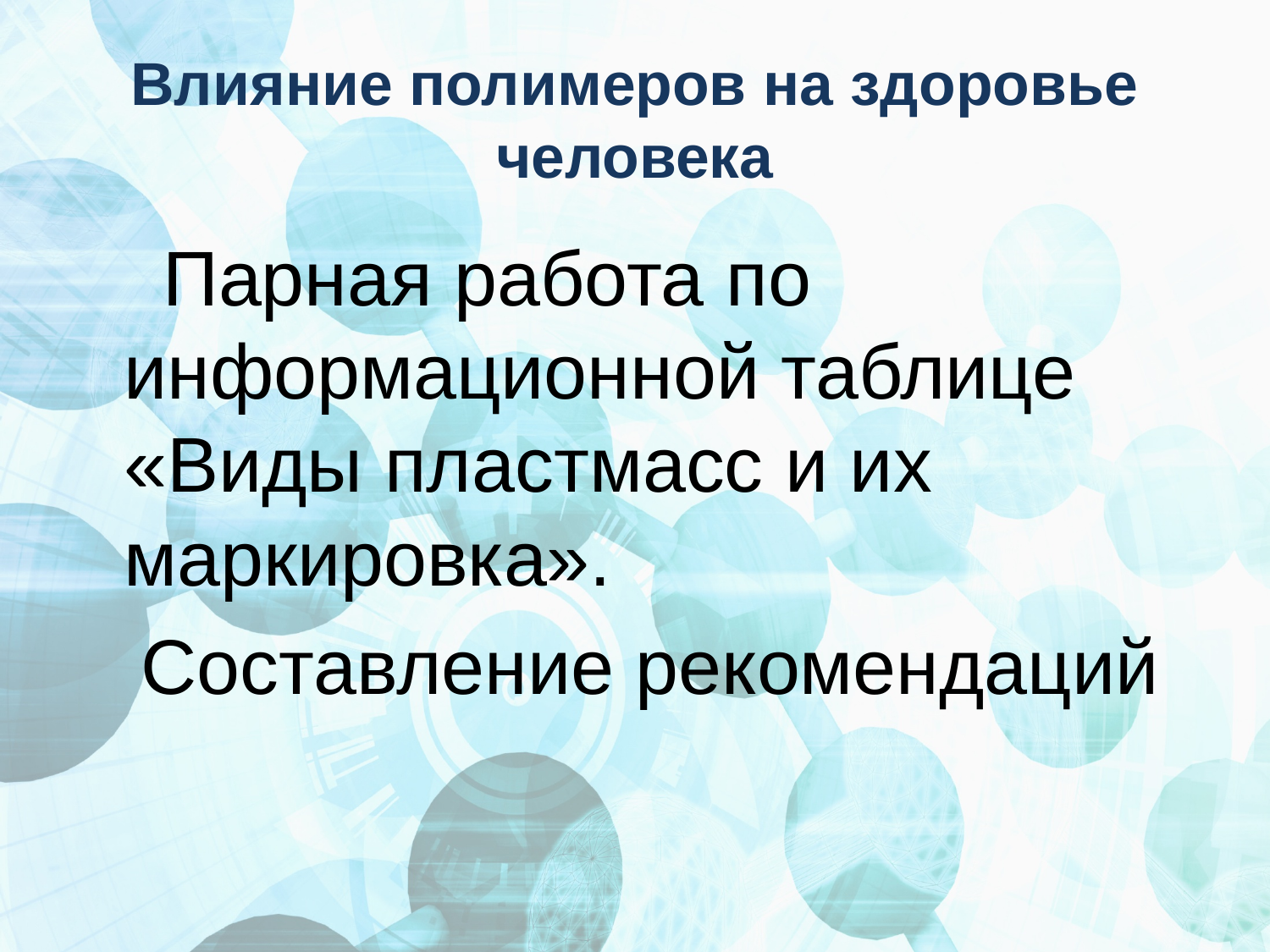

# Влияние полимеров на здоровье человека
    Парная работа по информационной таблице «Виды пластмасс и их маркировка».
   Составление рекомендаций